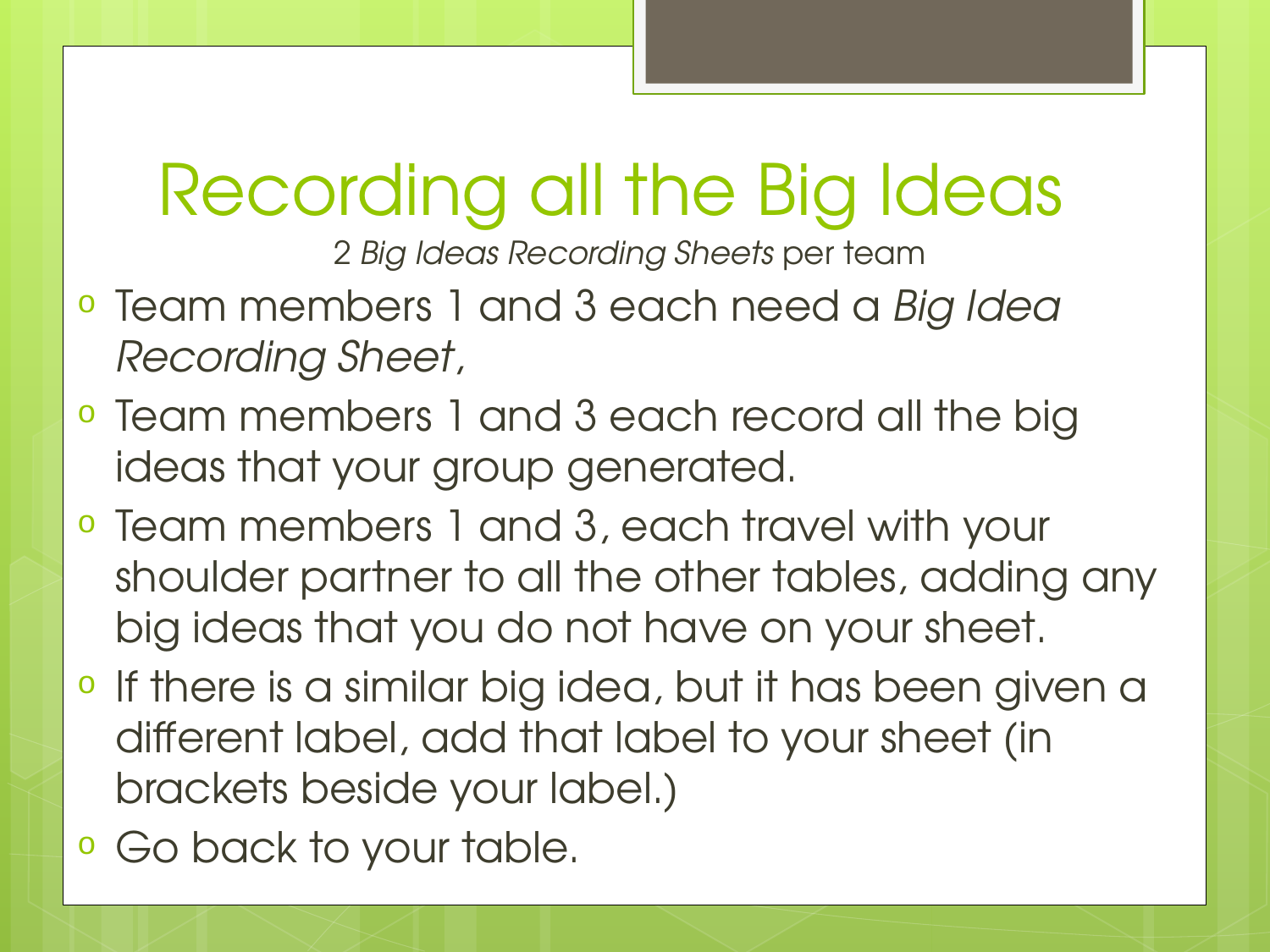

# Recording all the Big Ideas
2 Big Ideas Recording Sheets per team
Team members 1 and 3 each need a Big Idea Recording Sheet,
Team members 1 and 3 each record all the big ideas that your group generated.
Team members 1 and 3, each travel with your shoulder partner to all the other tables, adding any big ideas that you do not have on your sheet.
If there is a similar big idea, but it has been given a different label, add that label to your sheet (in brackets beside your label.)
Go back to your table.